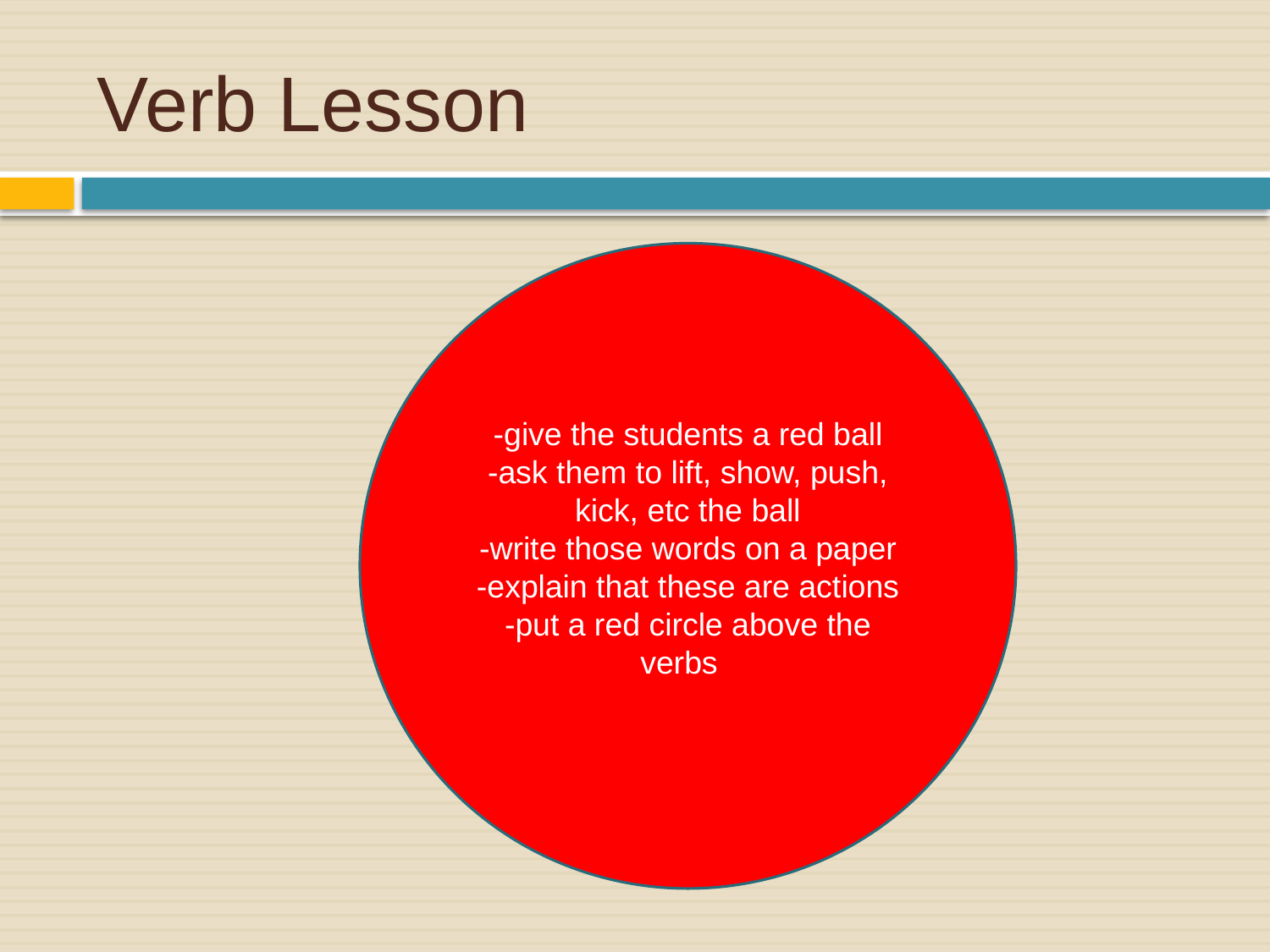

# Verb Lesson
-give the students a red ball
-ask them to lift, show, push, kick, etc the ball
-write those words on a paper
-explain that these are actions
-put a red circle above the verbs